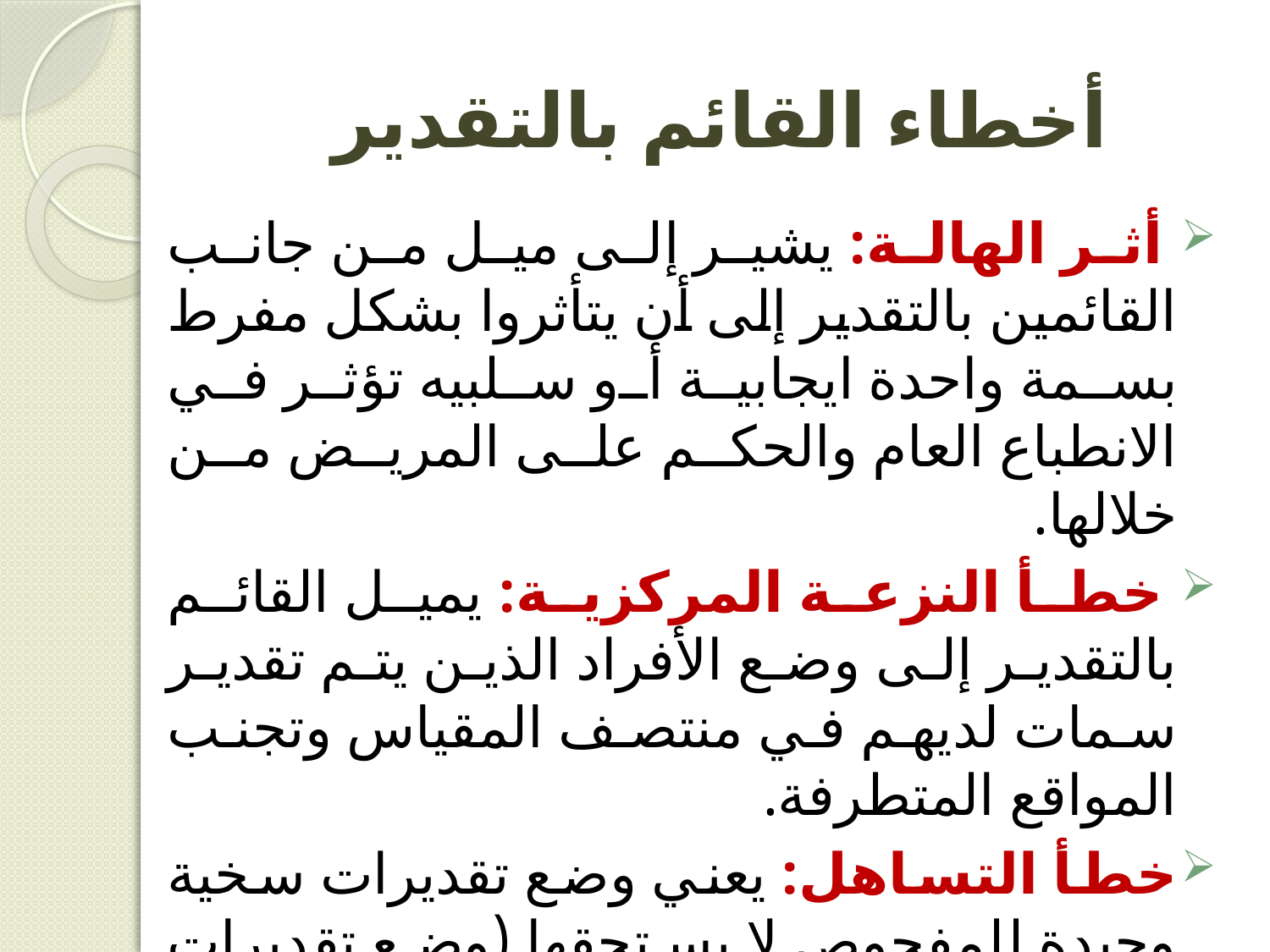

# أخطاء القائم بالتقدير
 أثر الهالة: يشير إلى ميل من جانب القائمين بالتقدير إلى أن يتأثروا بشكل مفرط بسمة واحدة ايجابية أو سلبيه تؤثر في الانطباع العام والحكم على المريض من خلالها.
 خطأ النزعة المركزية: يميل القائم بالتقدير إلى وضع الأفراد الذين يتم تقدير سمات لديهم في منتصف المقياس وتجنب المواقع المتطرفة.
خطأ التساهل: يعني وضع تقديرات سخية وجيدة للمفحوص لا يستحقها.(وضع تقديرات مرتفعة) ولا تميز بين الافراد.